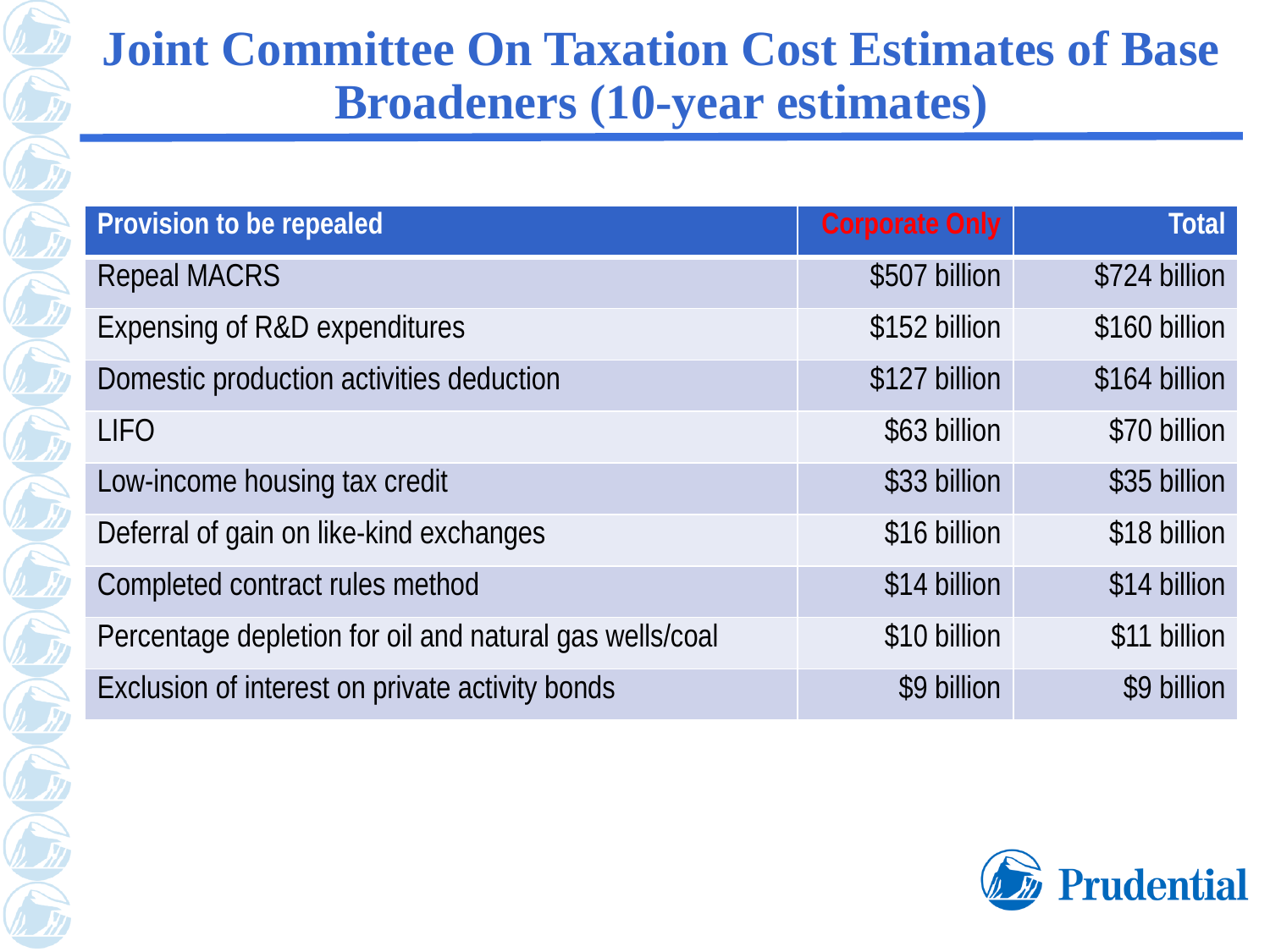

# Joint Committee On Taxation Cost Estimates of Base Broadeners (10-year estimates)
| Provision to be repealed | Corporate Only | Total |
| --- | --- | --- |
| Repeal MACRS | $507 billion | $724 billion |
| Expensing of R&D expenditures | $152 billion | $160 billion |
| Domestic production activities deduction | $127 billion | $164 billion |
| LIFO | $63 billion | $70 billion |
| Low-income housing tax credit | $33 billion | $35 billion |
| Deferral of gain on like-kind exchanges | $16 billion | $18 billion |
| Completed contract rules method | $14 billion | $14 billion |
| Percentage depletion for oil and natural gas wells/coal | $10 billion | $11 billion |
| Exclusion of interest on private activity bonds | $9 billion | $9 billion |